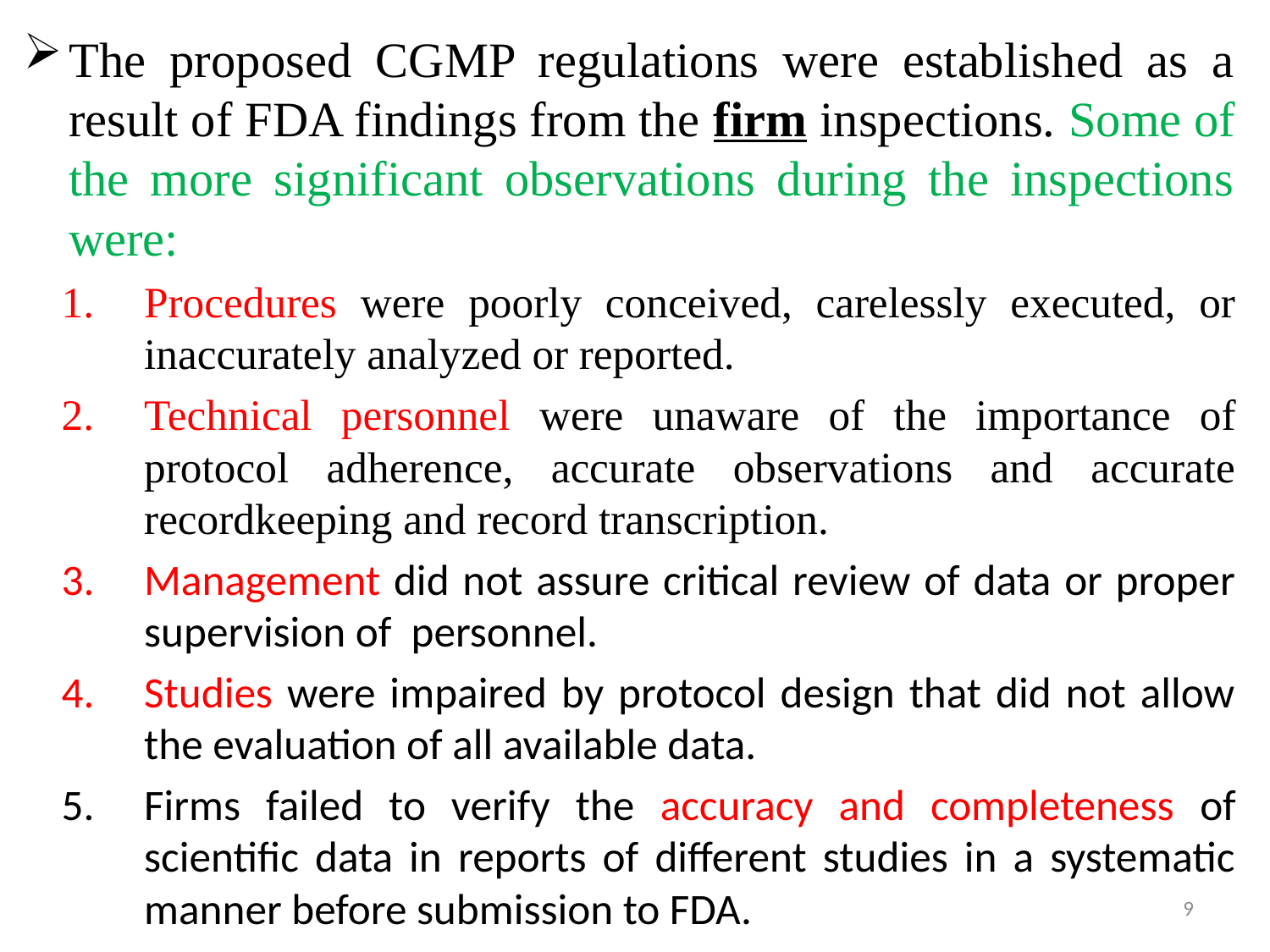

The proposed CGMP regulations were established as a result of FDA findings from the firm inspections. Some of the more significant observations during the inspections were:
Procedures were poorly conceived, carelessly executed, or inaccurately analyzed or reported.
Technical personnel were unaware of the importance of protocol adherence, accurate observations and accurate recordkeeping and record transcription.
Management did not assure critical review of data or proper supervision of  personnel.
Studies were impaired by protocol design that did not allow the evaluation of all available data.
Firms failed to verify the accuracy and completeness of scientific data in reports of different studies in a systematic manner before submission to FDA.

9